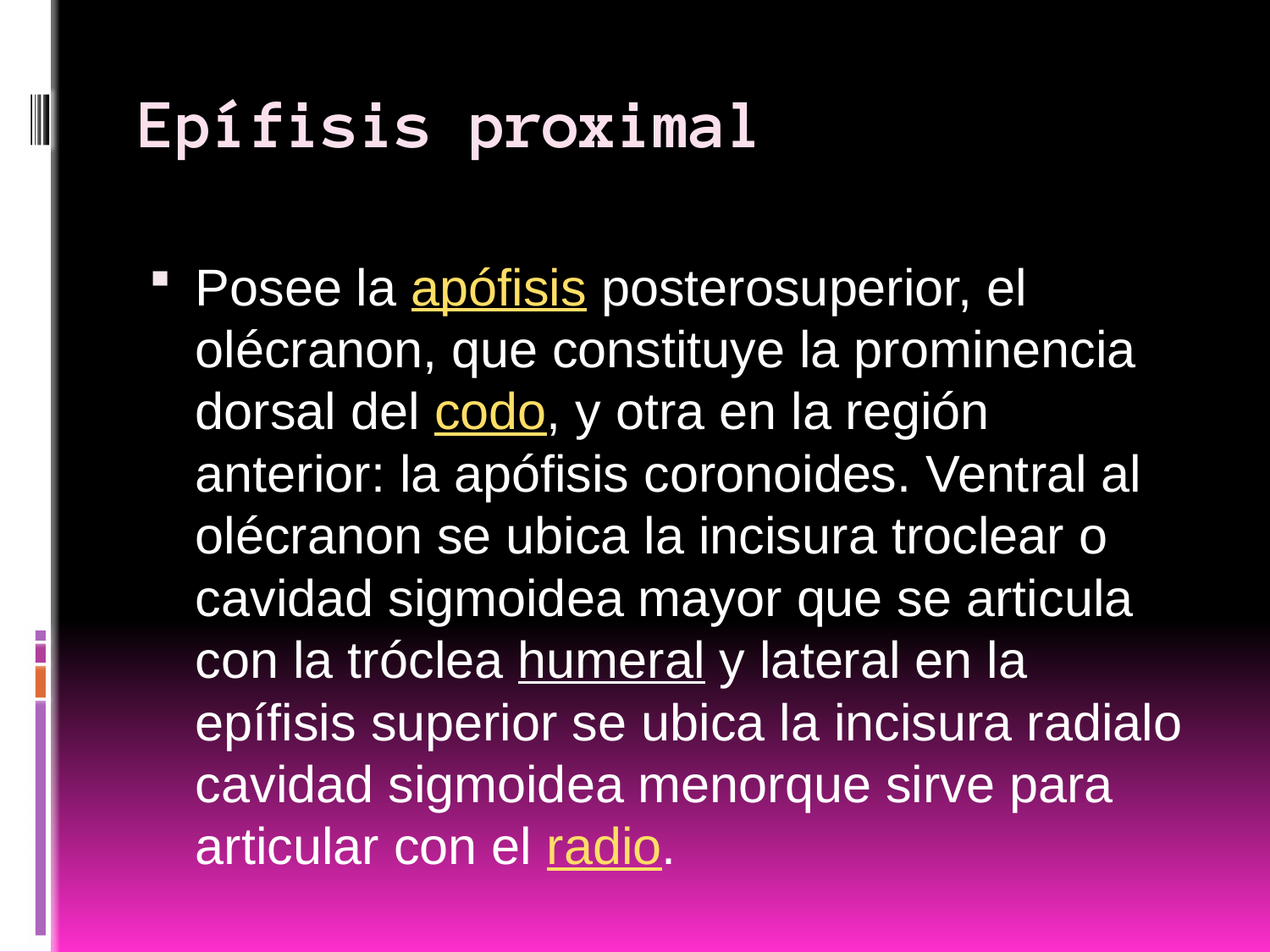

# Epífisis proximal
Posee la apófisis posterosuperior, el olécranon, que constituye la prominencia dorsal del codo, y otra en la región anterior: la apófisis coronoides. Ventral al olécranon se ubica la incisura troclear o cavidad sigmoidea mayor que se articula con la tróclea humeral y lateral en la epífisis superior se ubica la incisura radialo cavidad sigmoidea menorque sirve para articular con el radio.